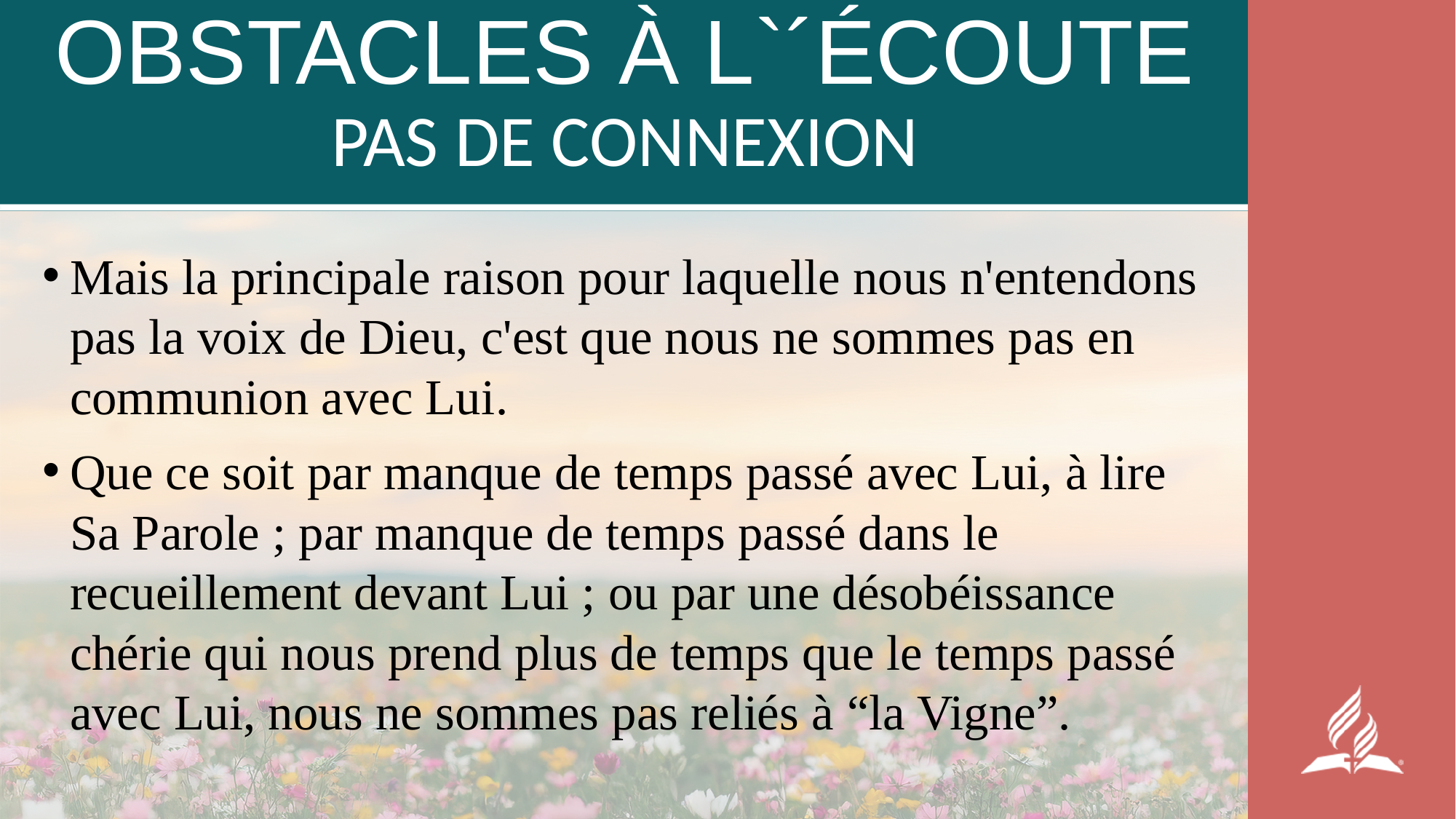

# OBSTACLES À L`´ÉCOUTE PAS DE CONNEXION
Mais la principale raison pour laquelle nous n'entendons pas la voix de Dieu, c'est que nous ne sommes pas en communion avec Lui.
Que ce soit par manque de temps passé avec Lui, à lire Sa Parole ; par manque de temps passé dans le recueillement devant Lui ; ou par une désobéissance chérie qui nous prend plus de temps que le temps passé avec Lui, nous ne sommes pas reliés à “la Vigne”.